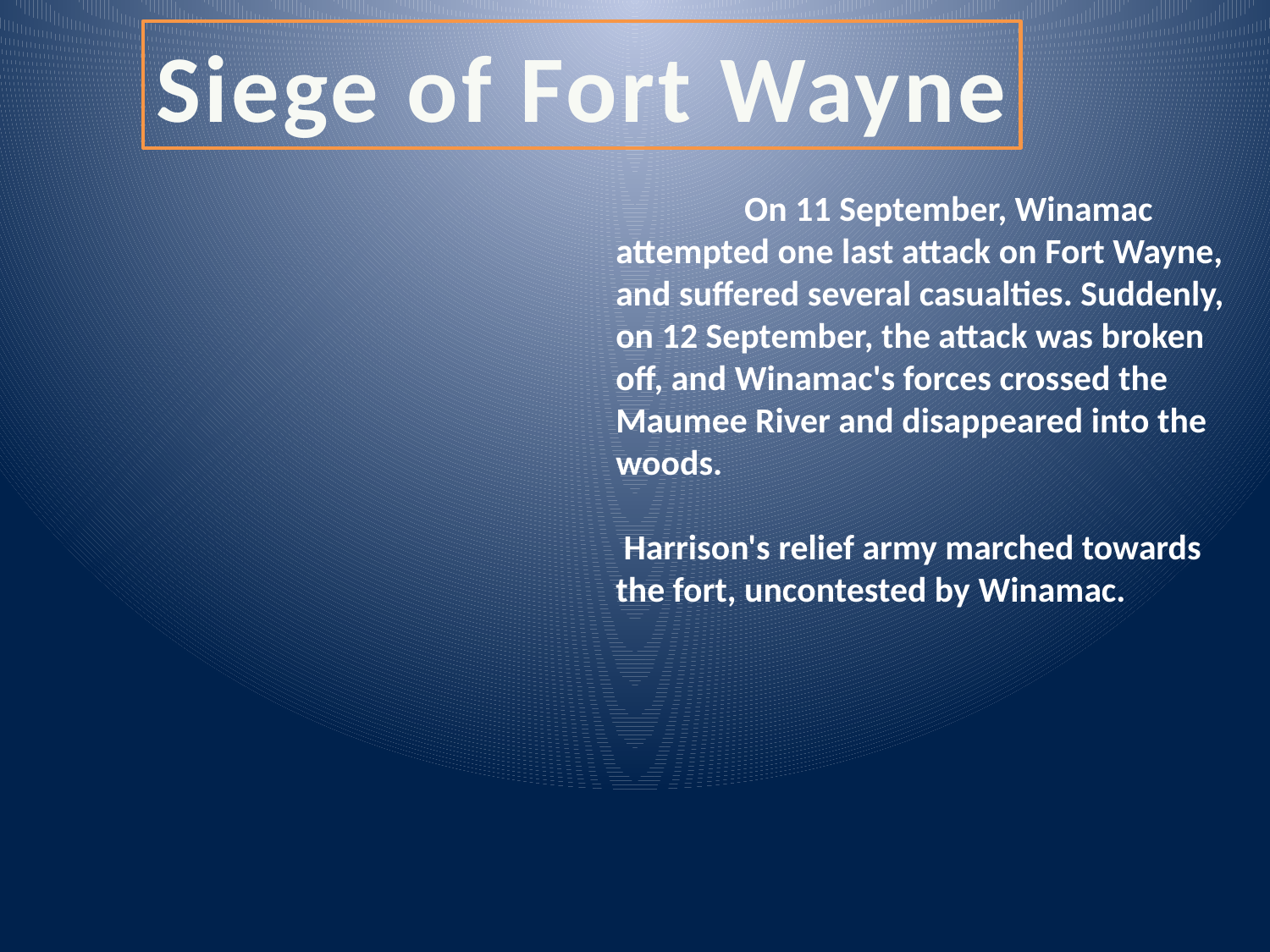

Siege of Fort Wayne
                On 11 September, Winamac attempted one last attack on Fort Wayne, and suffered several casualties. Suddenly, on 12 September, the attack was broken off, and Winamac's forces crossed the Maumee River and disappeared into the woods.

 Harrison's relief army marched towards the fort, uncontested by Winamac.